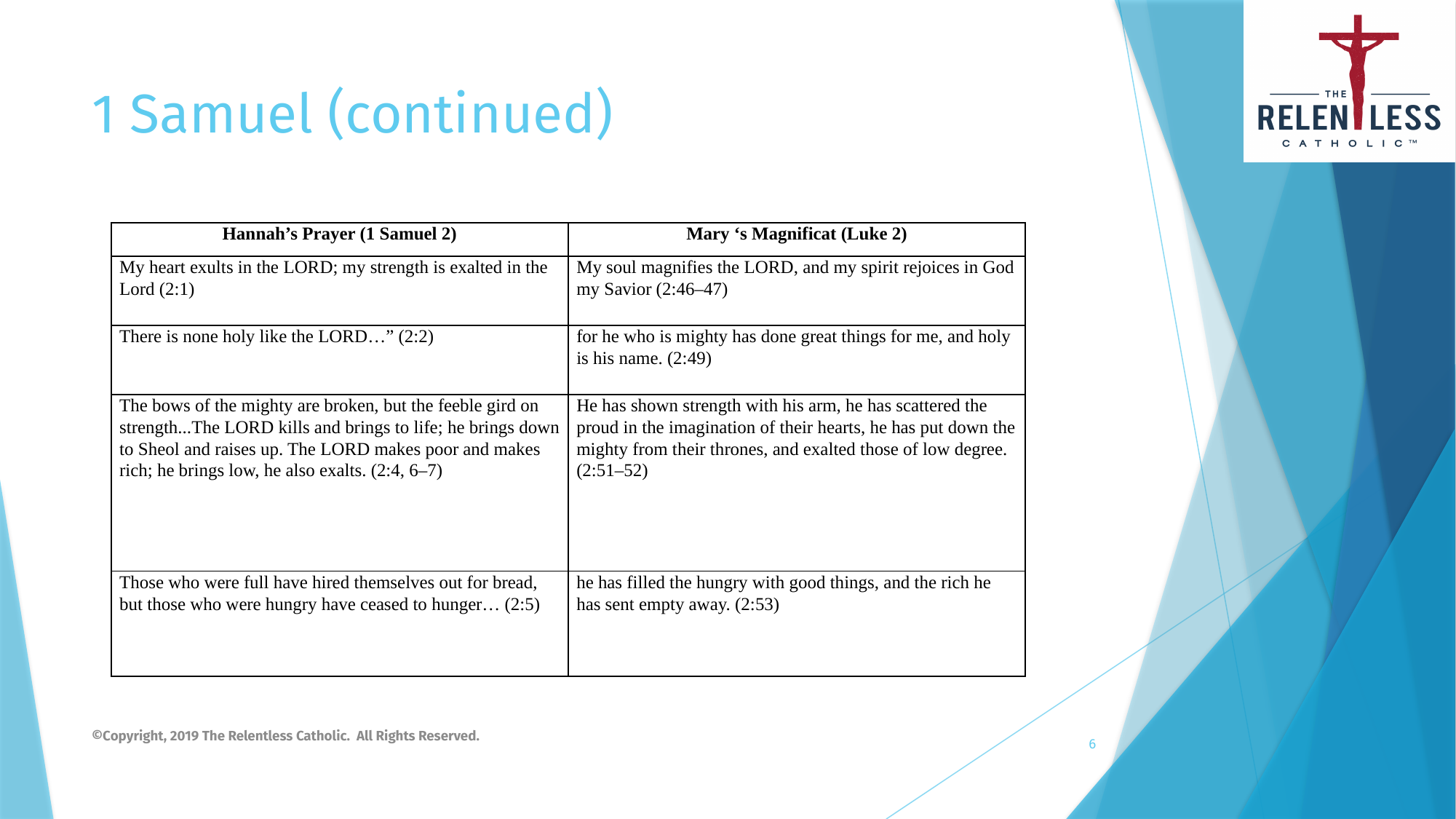

# 1 Samuel (continued)
| Hannah’s Prayer (1 Samuel 2) | Mary ‘s Magnificat (Luke 2) |
| --- | --- |
| My heart exults in the Lord; my strength is exalted in the Lord (2:1) | My soul magnifies the Lord, and my spirit rejoices in God my Savior (2:46–47) |
| There is none holy like the Lord…” (2:2) | for he who is mighty has done great things for me, and holy is his name. (2:49) |
| The bows of the mighty are broken, but the feeble gird on strength...The Lord kills and brings to life; he brings down to Sheol and raises up. The Lord makes poor and makes rich; he brings low, he also exalts. (2:4, 6–7) | He has shown strength with his arm, he has scattered the proud in the imagination of their hearts, he has put down the mighty from their thrones, and exalted those of low degree. (2:51–52) |
| Those who were full have hired themselves out for bread, but those who were hungry have ceased to hunger… (2:5) | he has filled the hungry with good things, and the rich he has sent empty away. (2:53) |
©Copyright, 2019 The Relentless Catholic.  All Rights Reserved.

6